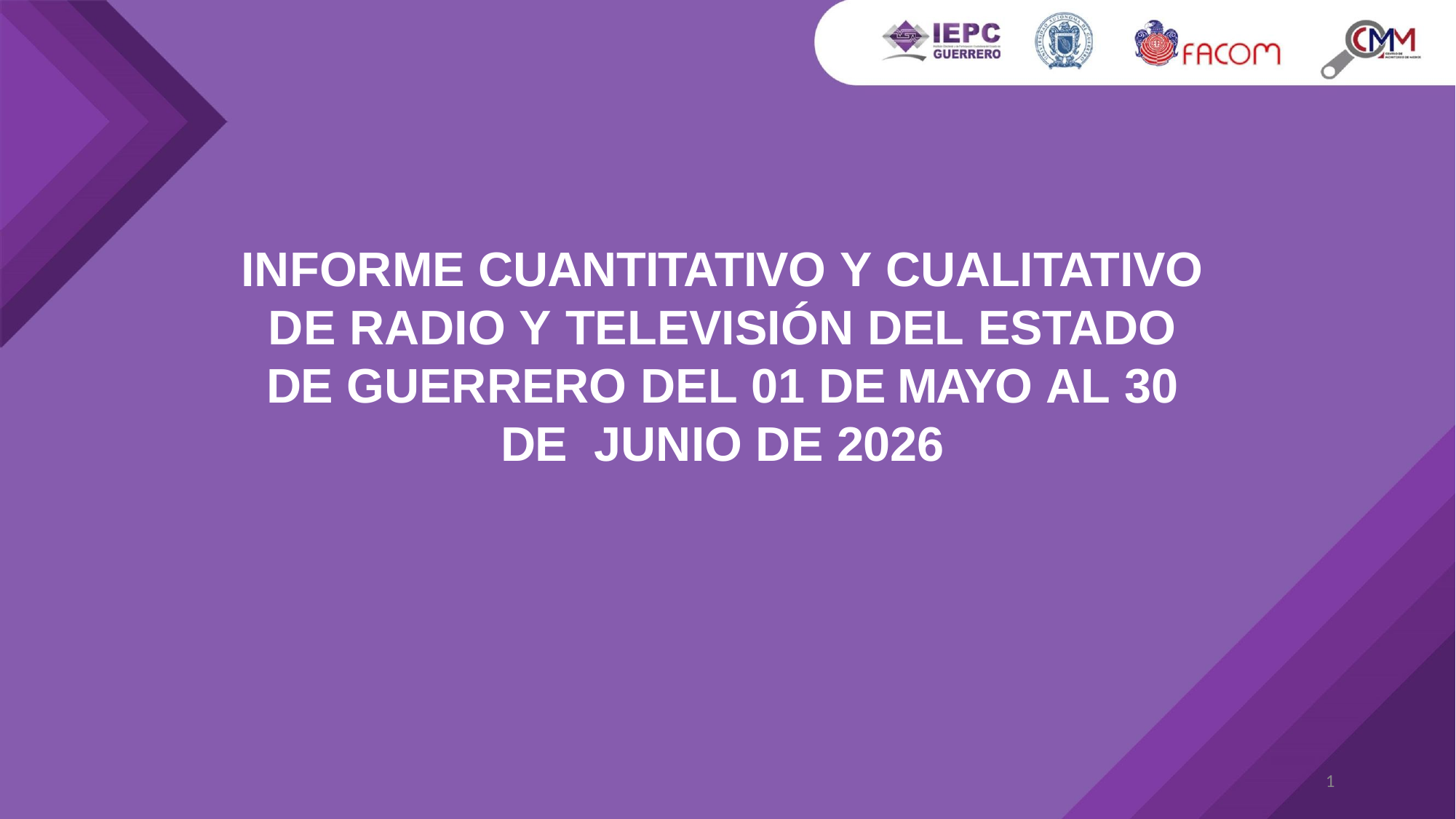

# INFORME CUANTITATIVO Y CUALITATIVO DE RADIO Y TELEVISIÓN DEL ESTADO DE GUERRERO DEL 01 DE MAYO AL 30 DE  JUNIO DE 2026
1